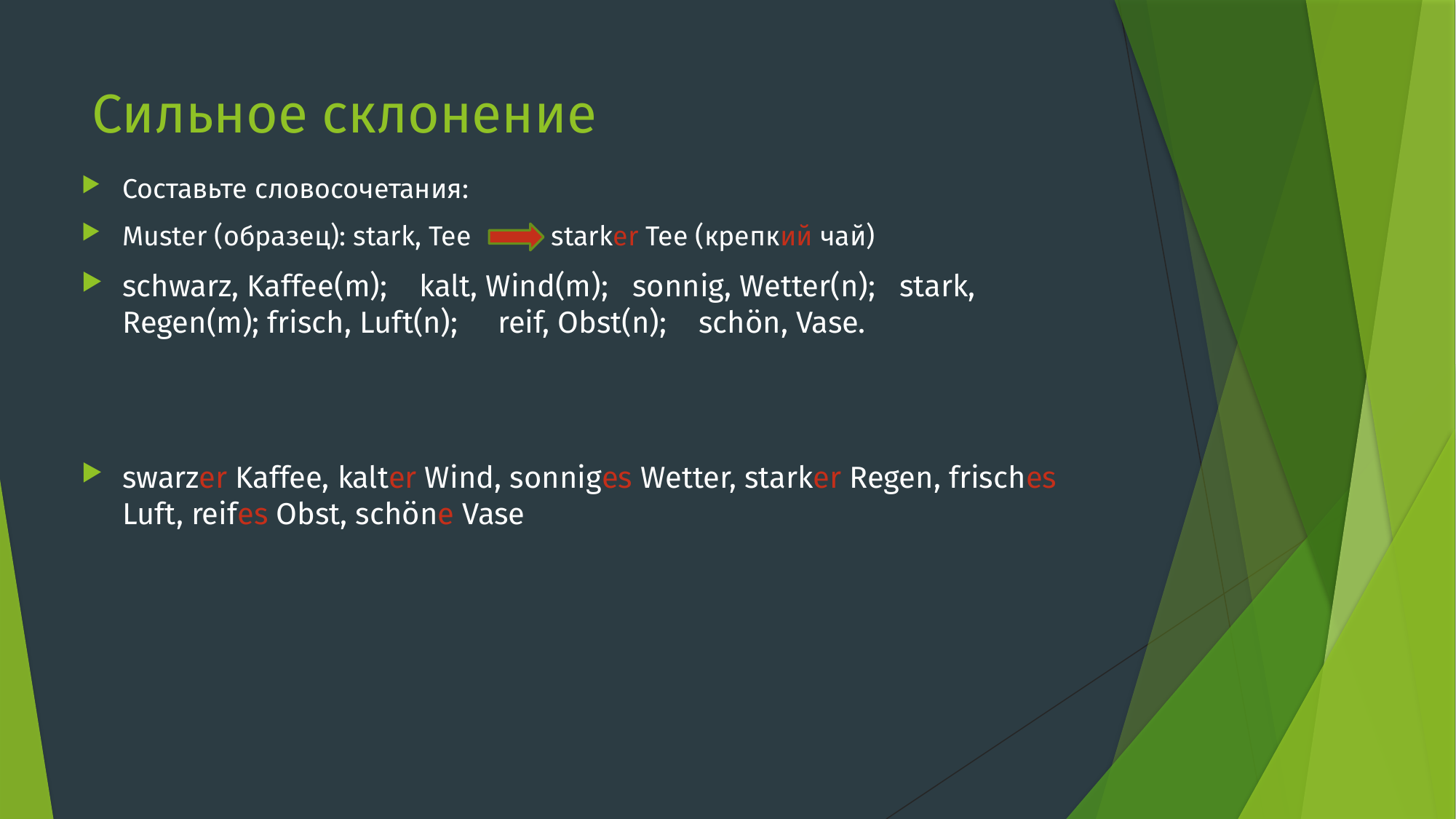

# Сильное склонение
Составьте словосочетания:
Muster (образец): stark, Tee           starker Tee (крепкий чай)
schwarz, Kaffee(m);    kalt, Wind(m);   sonnig, Wetter(n);   stark, Regen(m); frisch, Luft(n);     reif, Obst(n);    schön, Vase.

swarzer Kaffee, kalter Wind, sonniges Wetter, starker Regen, frisches Luft, reifes Obst, schöne Vase